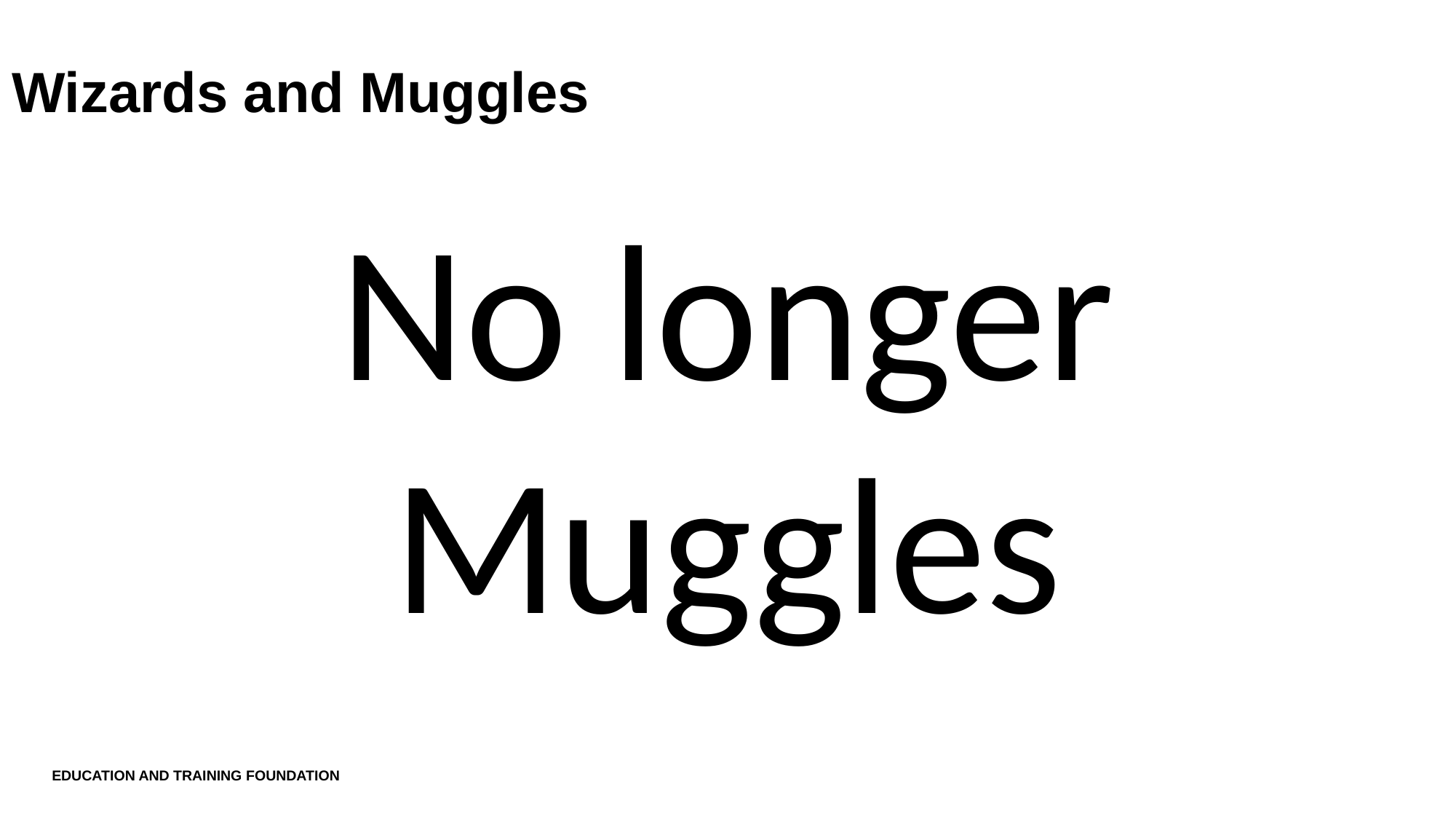

# Wizards and Muggles
No longer Muggles

EDUCATION AND TRAINING FOUNDATION